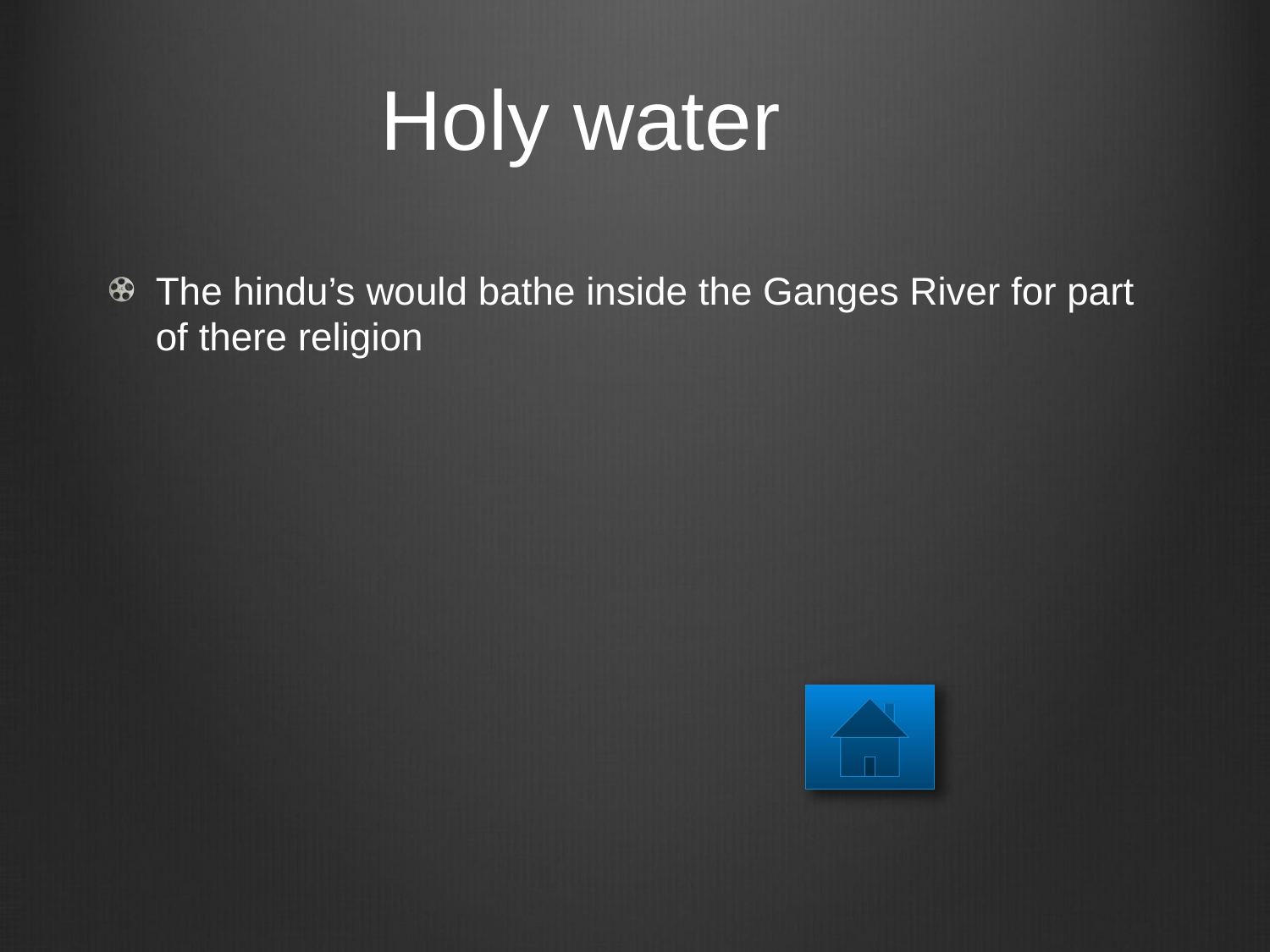

# Holy water
The hindu’s would bathe inside the Ganges River for part of there religion